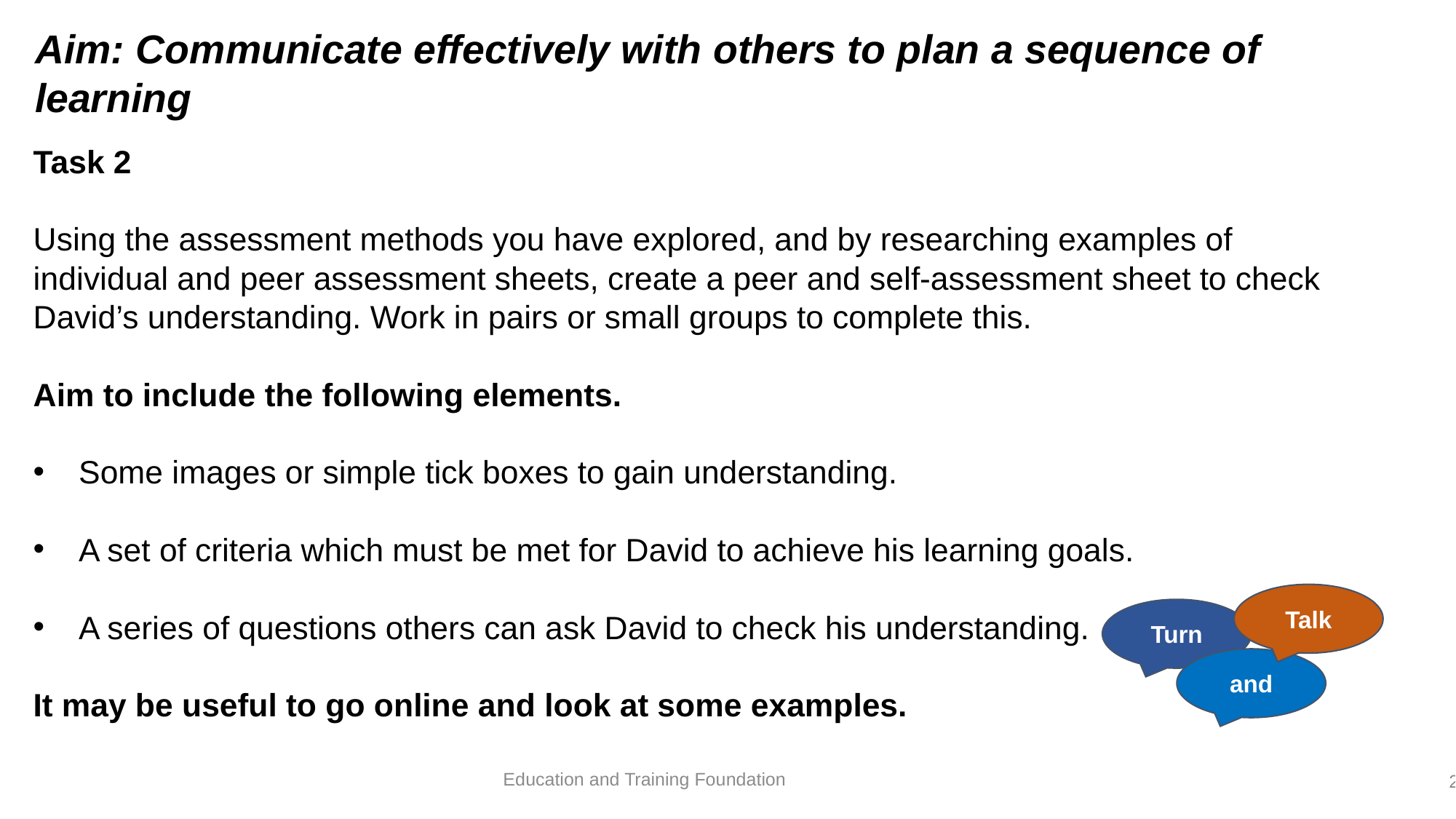

Aim: Communicate effectively with others to plan a sequence of learning
Task 2

Using the assessment methods you have explored, and by researching examples of individual and peer assessment sheets, create a peer and self-assessment sheet to check David’s understanding. Work in pairs or small groups to complete this.

Aim to include the following elements.

Some images or simple tick boxes to gain understanding.

A set of criteria which must be met for David to achieve his learning goals.

A series of questions others can ask David to check his understanding.

It may be useful to go online and look at some examples.
Talk
Turn
and
Education and Training Foundation
26